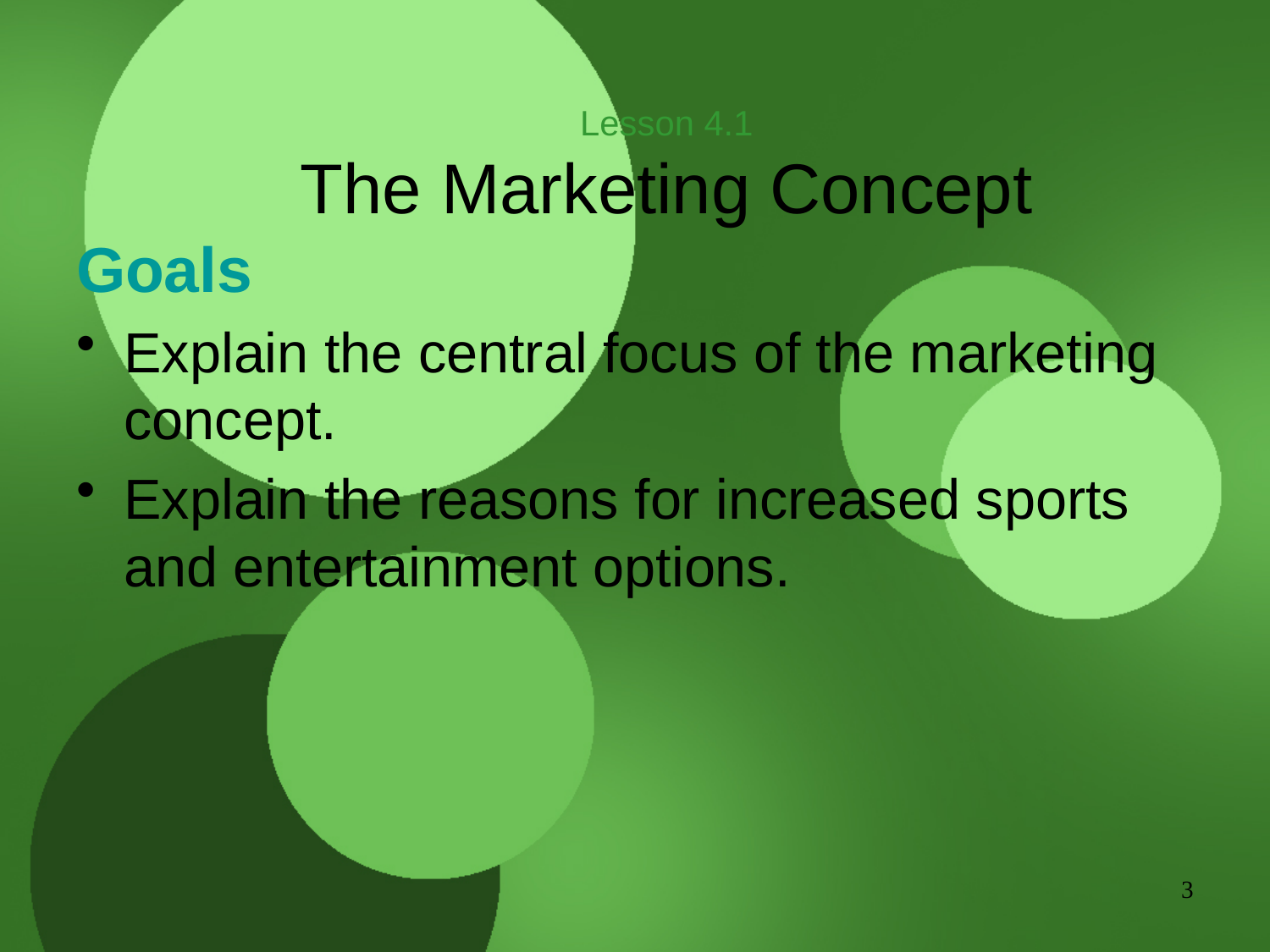

# Lesson 4.1 The Marketing Concept
Goals
Explain the central focus of the marketing concept.
Explain the reasons for increased sports and entertainment options.
3